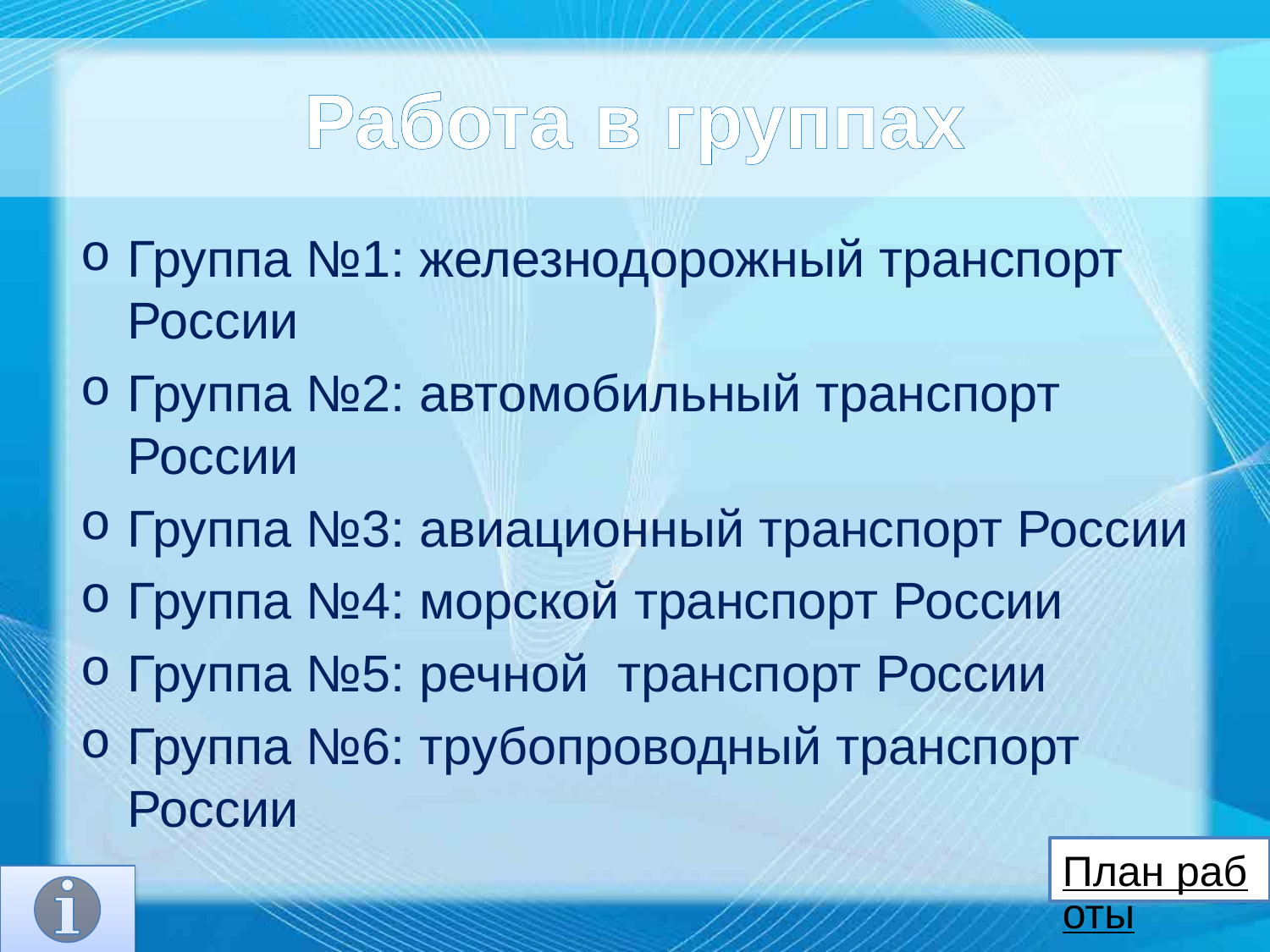

# Работа в группах

Группа №1: железнодорожный транспорт России
Группа №2: автомобильный транспорт России
Группа №3: авиационный транспорт России
Группа №4: морской транспорт России
Группа №5: речной  транспорт России
Группа №6: трубопроводный транспорт России
План работы